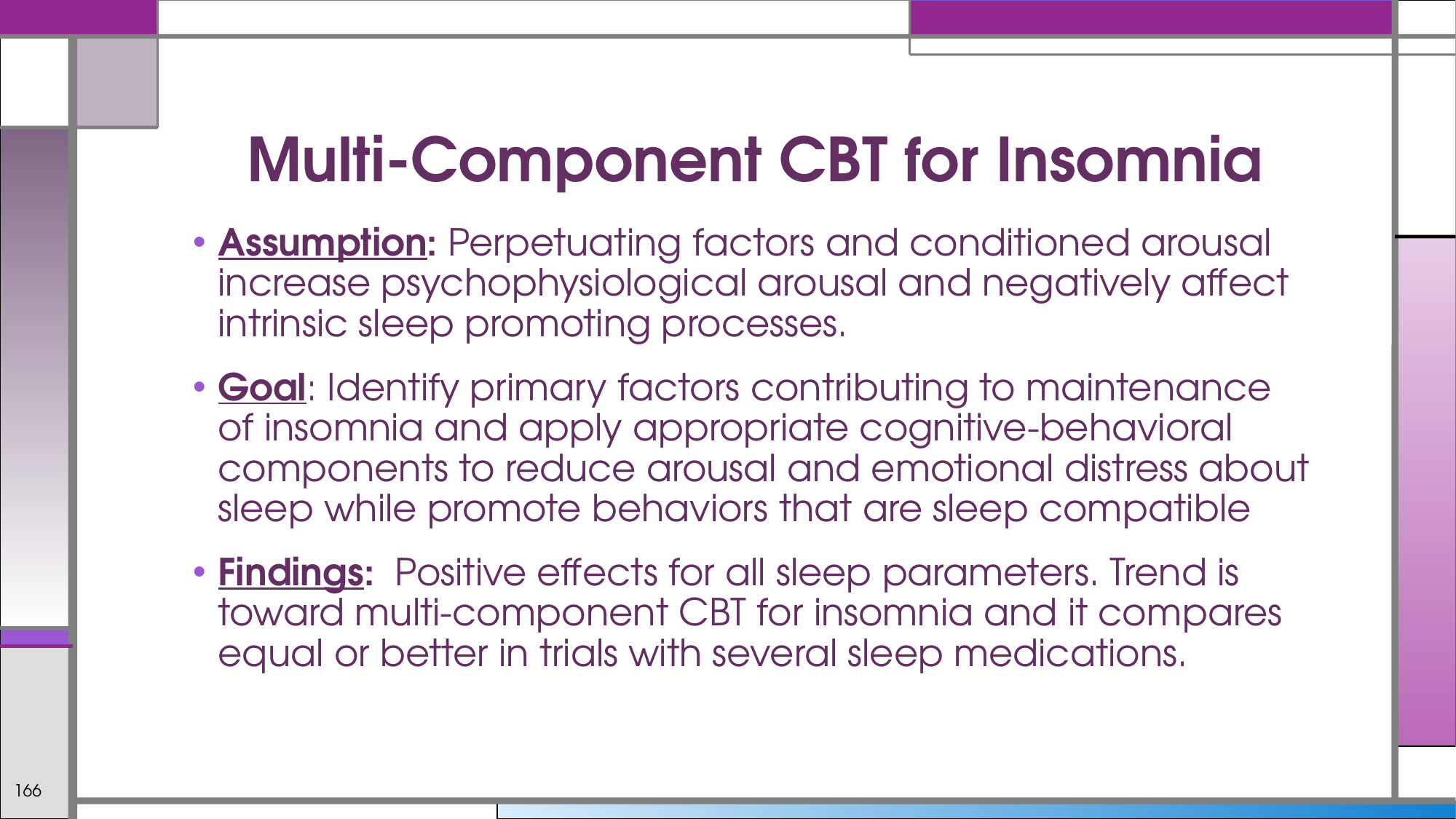

# Multi-Component CBT for Insomnia
Assumption: Perpetuating factors and conditioned arousal increase psychophysiological arousal and negatively affect intrinsic sleep promoting processes.
Goal: Identify primary factors contributing to maintenance of insomnia and apply appropriate cognitive-behavioral components to reduce arousal and emotional distress about sleep while promote behaviors that are sleep compatible
Findings:  Positive effects for all sleep parameters. Trend is toward multi-component CBT for insomnia and it compares equal or better in trials with several sleep medications.
166